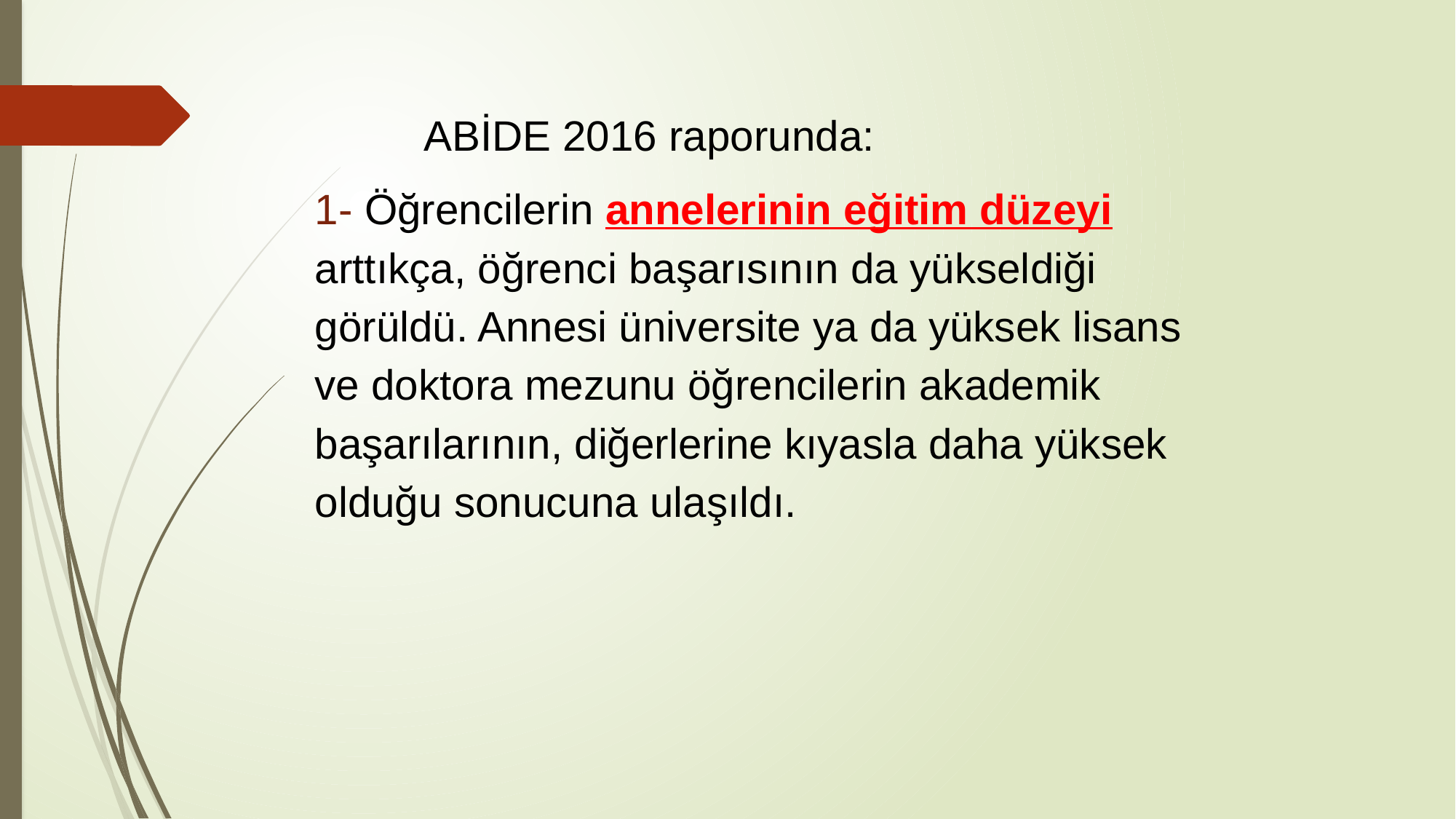

ABİDE 2016 raporunda:
1- Öğrencilerin annelerinin eğitim düzeyi arttıkça, öğrenci başarısının da yükseldiği görüldü. Annesi üniversite ya da yüksek lisans ve doktora mezunu öğrencilerin akademik başarılarının, diğerlerine kıyasla daha yüksek olduğu sonucuna ulaşıldı.